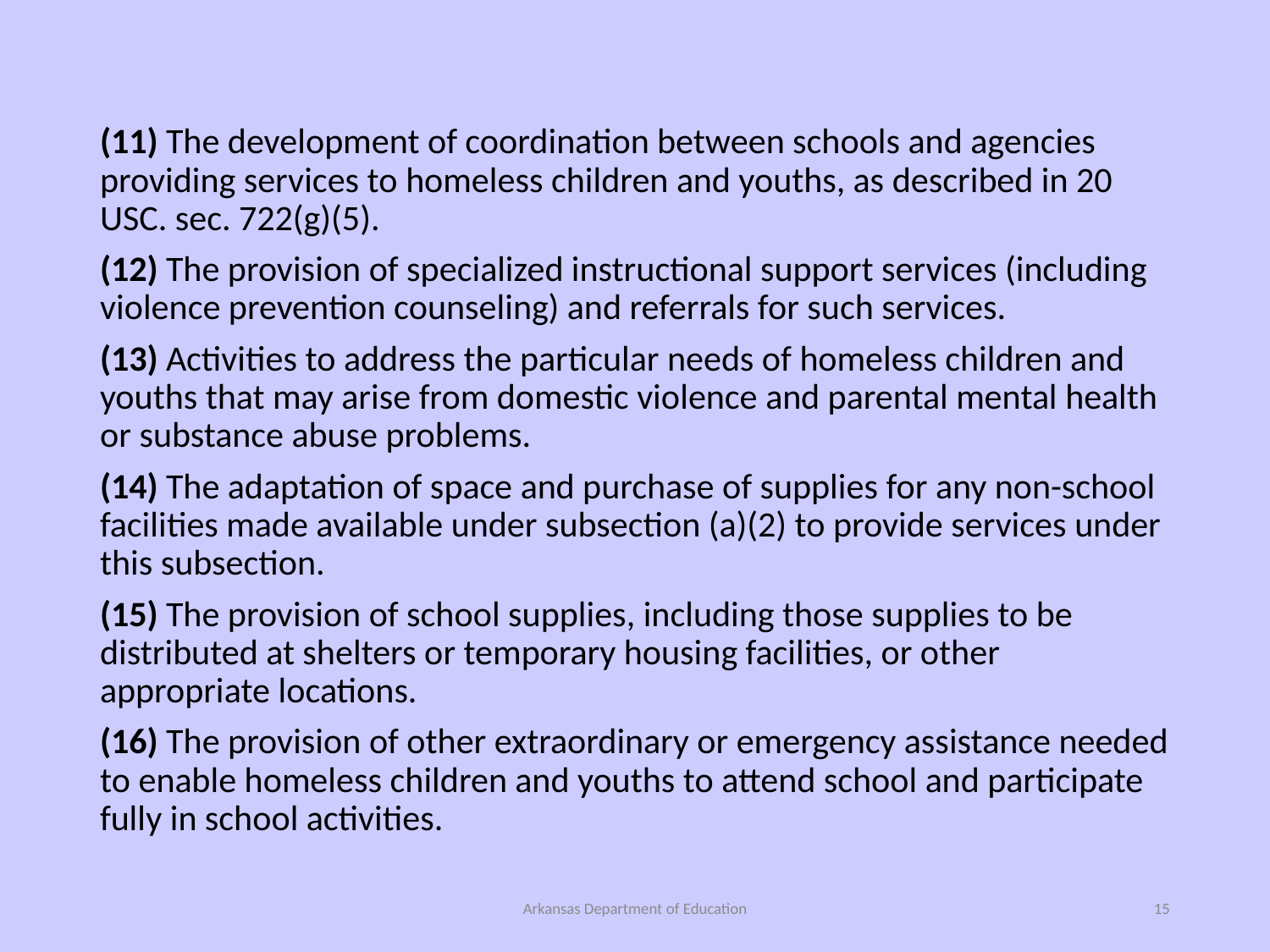

(11) The development of coordination between schools and agencies providing services to homeless children and youths, as described in 20 USC. sec. 722(g)(5).
(12) The provision of specialized instructional support services (including violence prevention counseling) and referrals for such services.
(13) Activities to address the particular needs of homeless children and youths that may arise from domestic violence and parental mental health or substance abuse problems.
(14) The adaptation of space and purchase of supplies for any non-school facilities made available under subsection (a)(2) to provide services under this subsection.
(15) The provision of school supplies, including those supplies to be distributed at shelters or temporary housing facilities, or other appropriate locations.
(16) The provision of other extraordinary or emergency assistance needed to enable homeless children and youths to attend school and participate fully in school activities.

Arkansas Department of Education
15